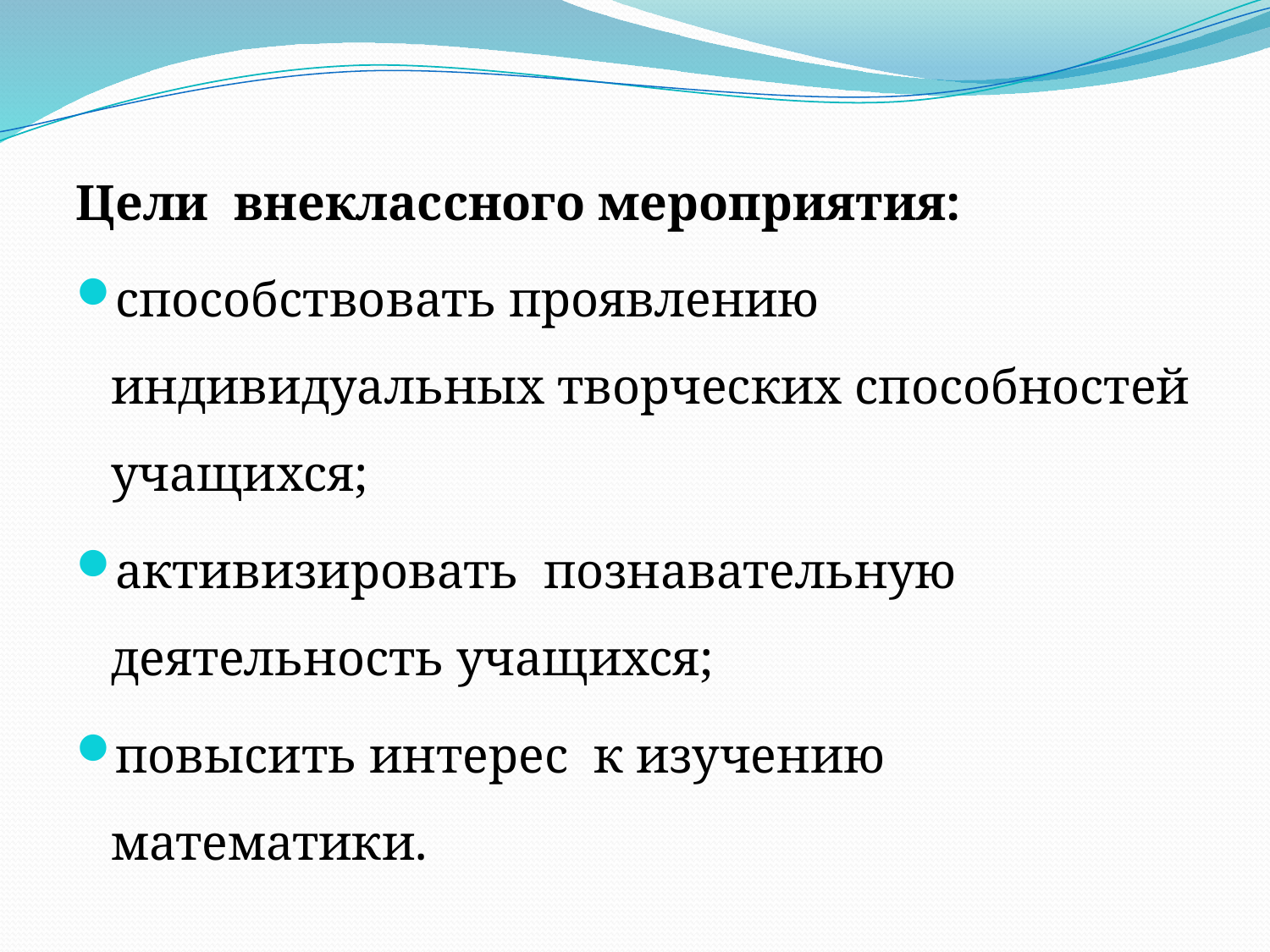

Цели  внеклассного мероприятия:
способствовать проявлению индивидуальных творческих способностей учащихся;
активизировать  познавательную деятельность учащихся;
повысить интерес  к изучению  математики.